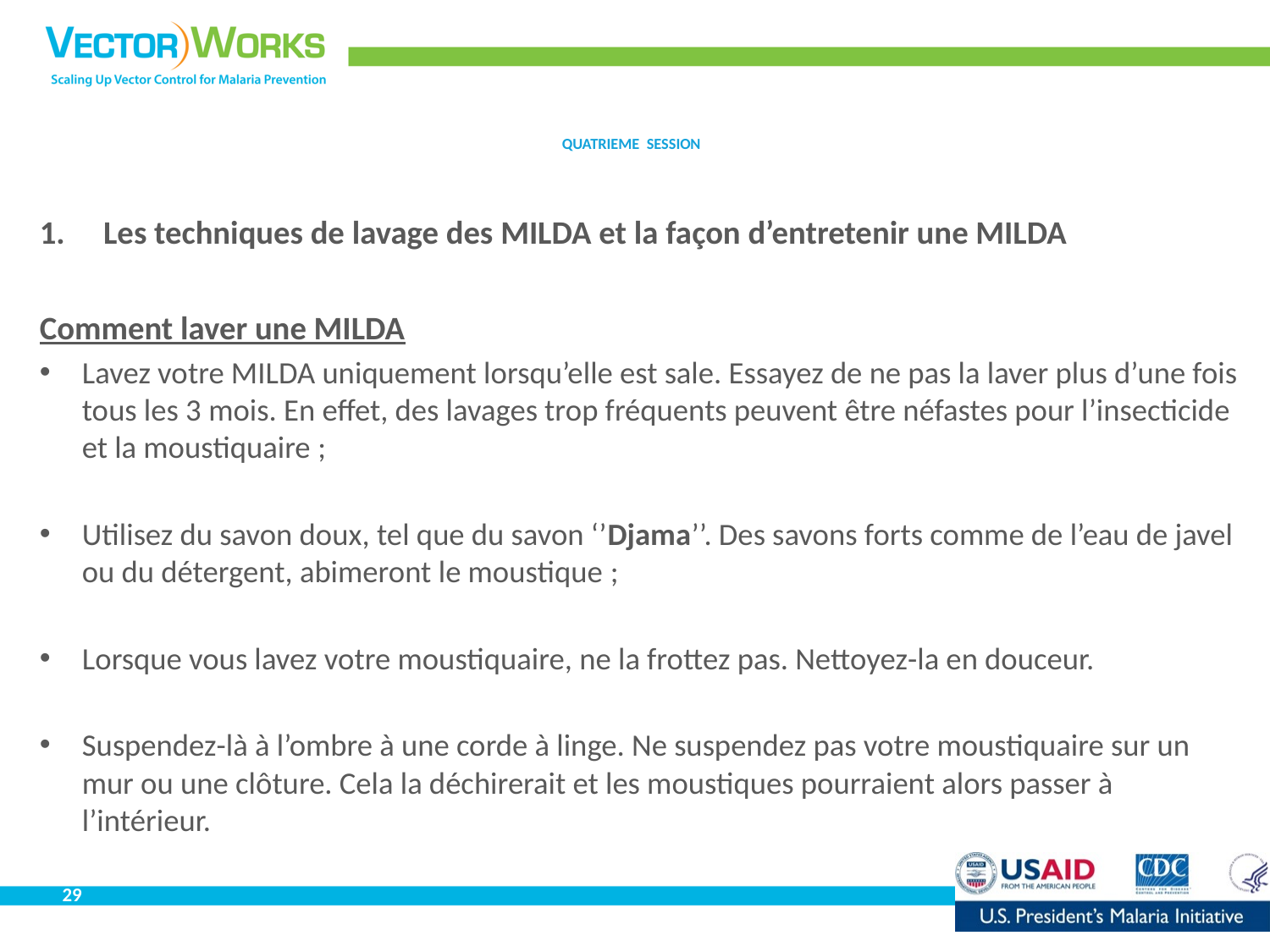

# QUATRIEME  SESSION
Les techniques de lavage des MILDA et la façon d’entretenir une MILDA

Comment laver une MILDA
Lavez votre MILDA uniquement lorsqu’elle est sale. Essayez de ne pas la laver plus d’une fois tous les 3 mois. En effet, des lavages trop fréquents peuvent être néfastes pour l’insecticide et la moustiquaire ;

Utilisez du savon doux, tel que du savon ‘’Djama’’. Des savons forts comme de l’eau de javel ou du détergent, abimeront le moustique ;

Lorsque vous lavez votre moustiquaire, ne la frottez pas. Nettoyez-la en douceur.

Suspendez-là à l’ombre à une corde à linge. Ne suspendez pas votre moustiquaire sur un mur ou une clôture. Cela la déchirerait et les moustiques pourraient alors passer à l’intérieur.

29